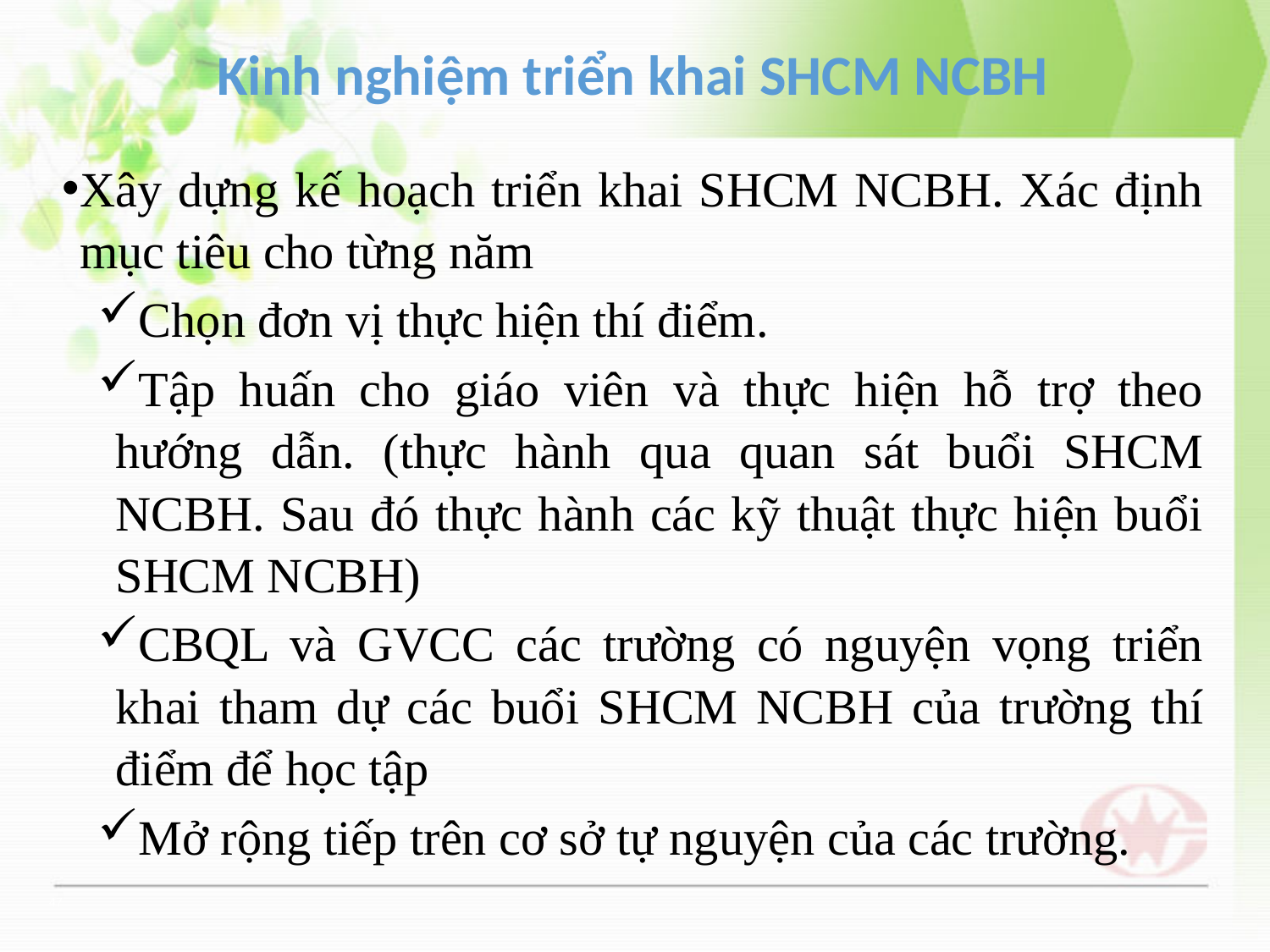

Kinh nghiệm triển khai SHCM NCBH
Xây dựng kế hoạch triển khai SHCM NCBH. Xác định mục tiêu cho từng năm
Chọn đơn vị thực hiện thí điểm.
Tập huấn cho giáo viên và thực hiện hỗ trợ theo hướng dẫn. (thực hành qua quan sát buổi SHCM NCBH. Sau đó thực hành các kỹ thuật thực hiện buổi SHCM NCBH)
CBQL và GVCC các trường có nguyện vọng triển khai tham dự các buổi SHCM NCBH của trường thí điểm để học tập
Mở rộng tiếp trên cơ sở tự nguyện của các trường.

47